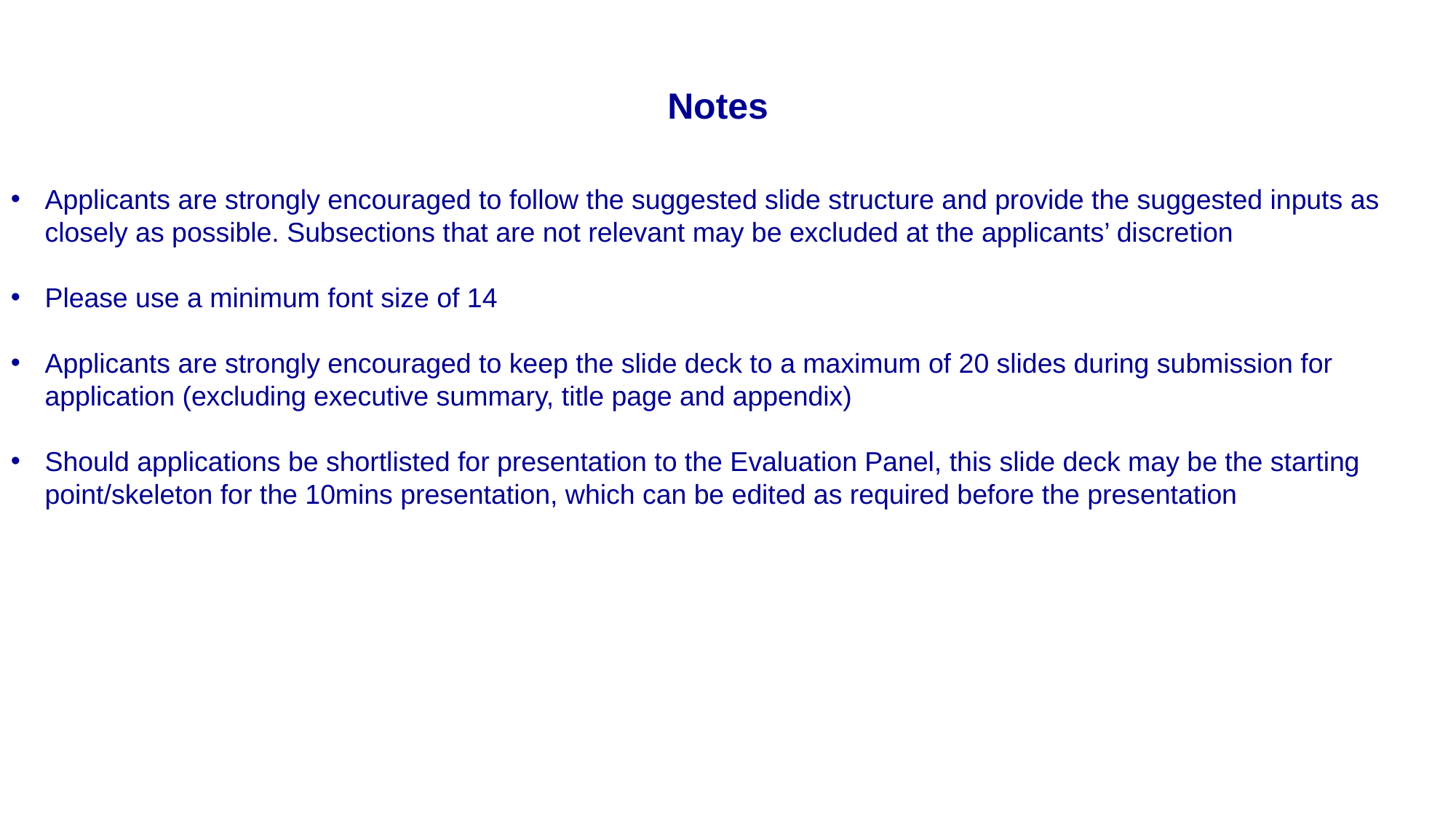

Notes
Applicants are strongly encouraged to follow the suggested slide structure and provide the suggested inputs as closely as possible. Subsections that are not relevant may be excluded at the applicants’ discretion

Please use a minimum font size of 14

Applicants are strongly encouraged to keep the slide deck to a maximum of 20 slides during submission for application (excluding executive summary, title page and appendix)

Should applications be shortlisted for presentation to the Evaluation Panel, this slide deck may be the starting point/skeleton for the 10mins presentation, which can be edited as required before the presentation